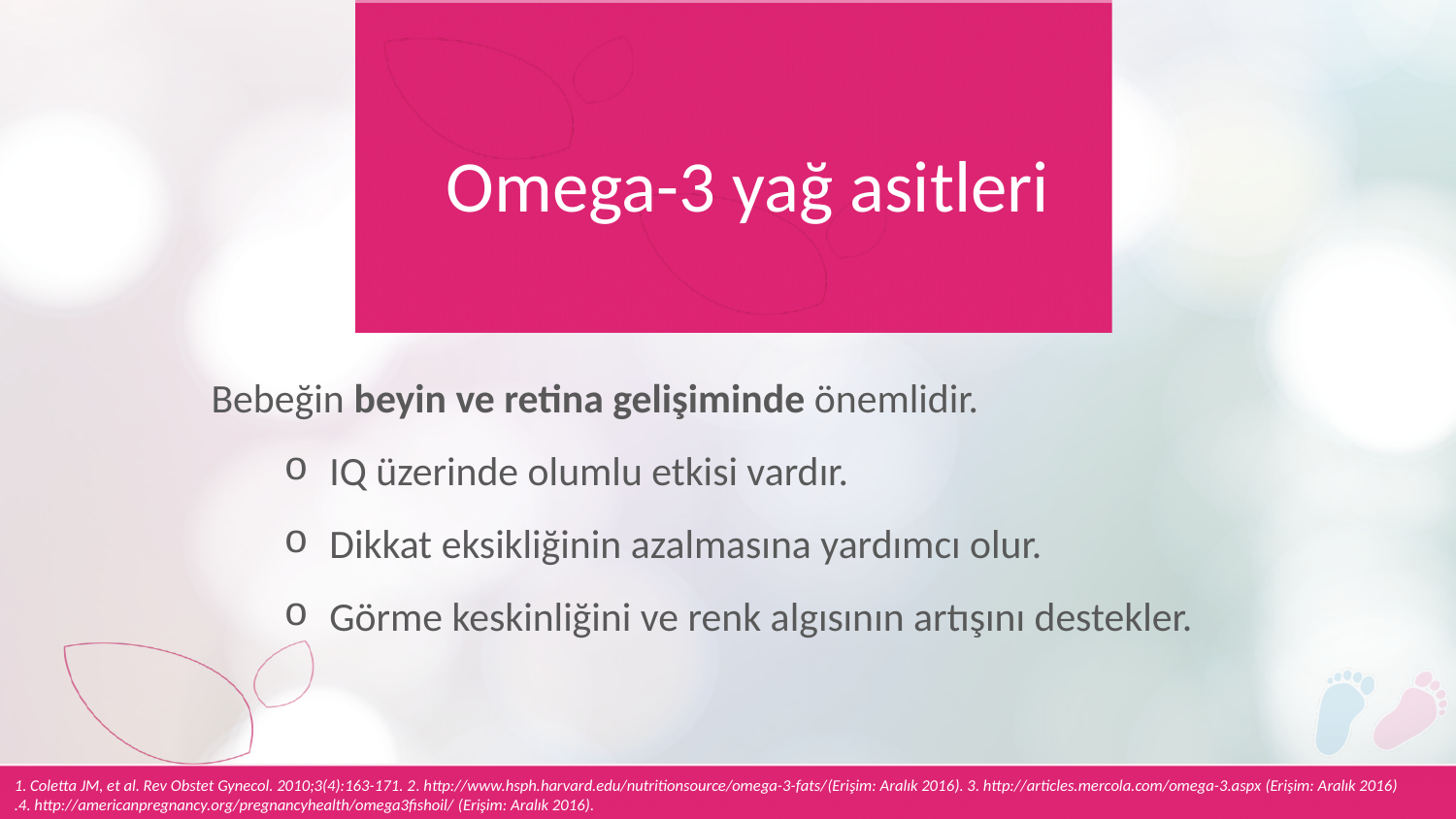

Omega-3 yağ asitleri
Bebeğin beyin ve retina gelişiminde önemlidir.
IQ üzerinde olumlu etkisi vardır.
Dikkat eksikliğinin azalmasına yardımcı olur.
Görme keskinliğini ve renk algısının artışını destekler.
1. Coletta JM, et al. Rev Obstet Gynecol. 2010;3(4):163-171. 2. http://www.hsph.harvard.edu/nutritionsource/omega-3-fats/(Erişim: Aralık 2016). 3. http://articles.mercola.com/omega-3.aspx (Erişim: Aralık 2016)
.4. http://americanpregnancy.org/pregnancyhealth/omega3fishoil/ (Erişim: Aralık 2016).